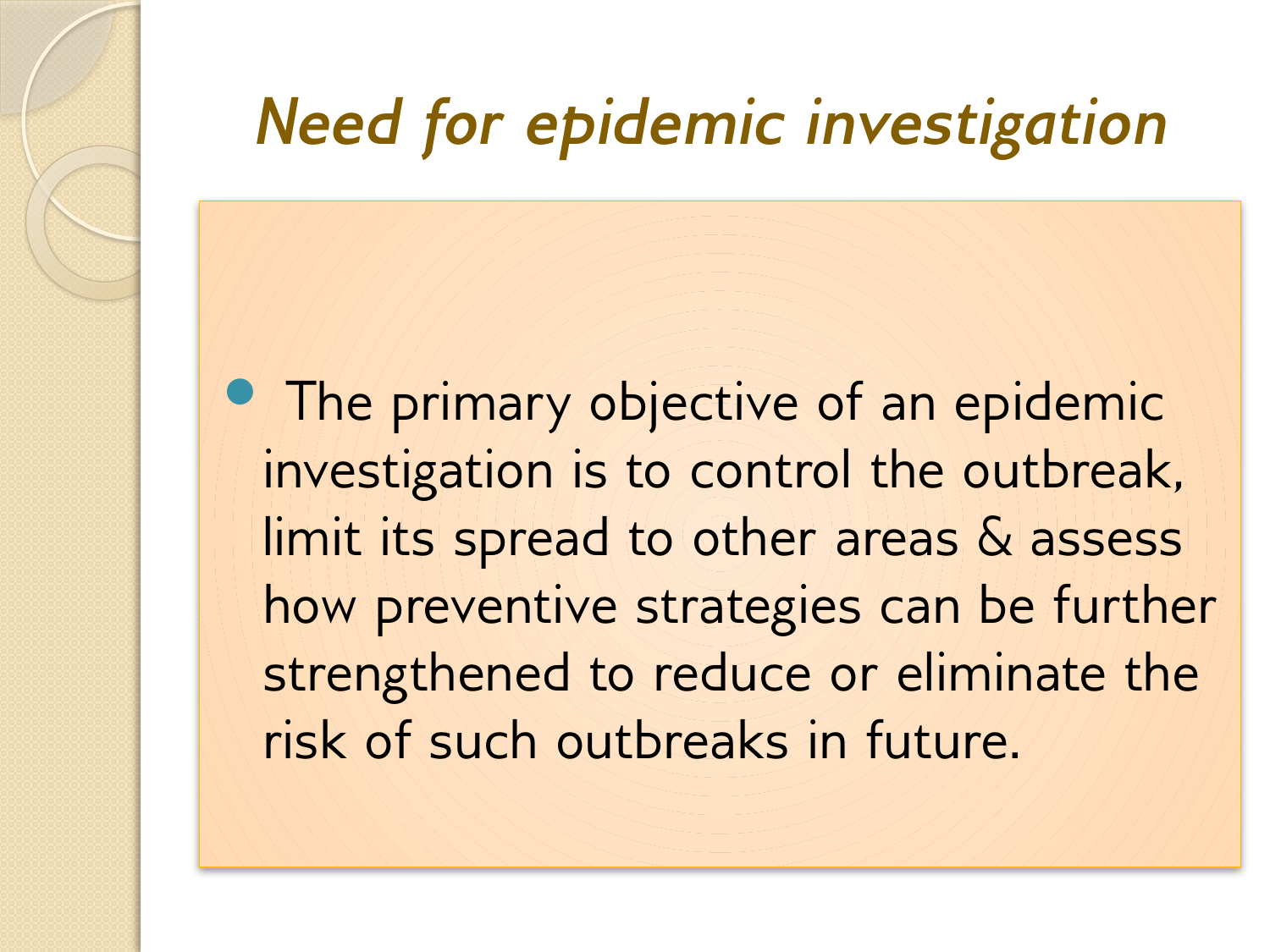

# Need for epidemic investigation

 The primary objective of an epidemic  investigation is to control the outbreak, limit its spread to other areas & assess how preventive strategies can be further strengthened to reduce or eliminate the risk of such outbreaks in future.